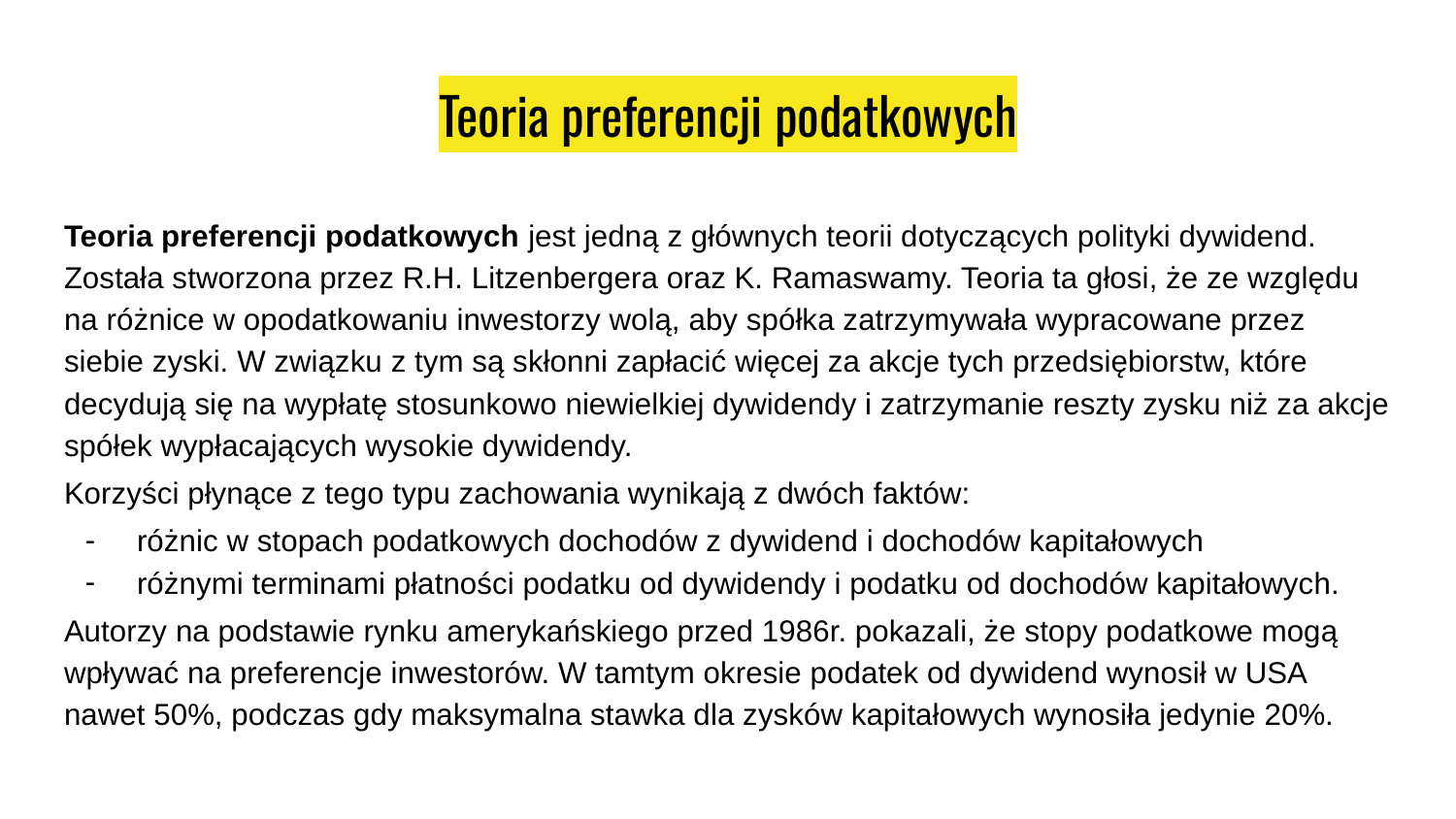

# Teoria preferencji podatkowych

Teoria preferencji podatkowych jest jedną z głównych teorii dotyczących polityki dywidend. Została stworzona przez R.H. Litzenbergera oraz K. Ramaswamy. Teoria ta głosi, że ze względu na różnice w opodatkowaniu inwestorzy wolą, aby spółka zatrzymywała wypracowane przez siebie zyski. W związku z tym są skłonni zapłacić więcej za akcje tych przedsiębiorstw, które decydują się na wypłatę stosunkowo niewielkiej dywidendy i zatrzymanie reszty zysku niż za akcje spółek wypłacających wysokie dywidendy.
Korzyści płynące z tego typu zachowania wynikają z dwóch faktów:
różnic w stopach podatkowych dochodów z dywidend i dochodów kapitałowych
różnymi terminami płatności podatku od dywidendy i podatku od dochodów kapitałowych.
Autorzy na podstawie rynku amerykańskiego przed 1986r. pokazali, że stopy podatkowe mogą wpływać na preferencje inwestorów. W tamtym okresie podatek od dywidend wynosił w USA nawet 50%, podczas gdy maksymalna stawka dla zysków kapitałowych wynosiła jedynie 20%.